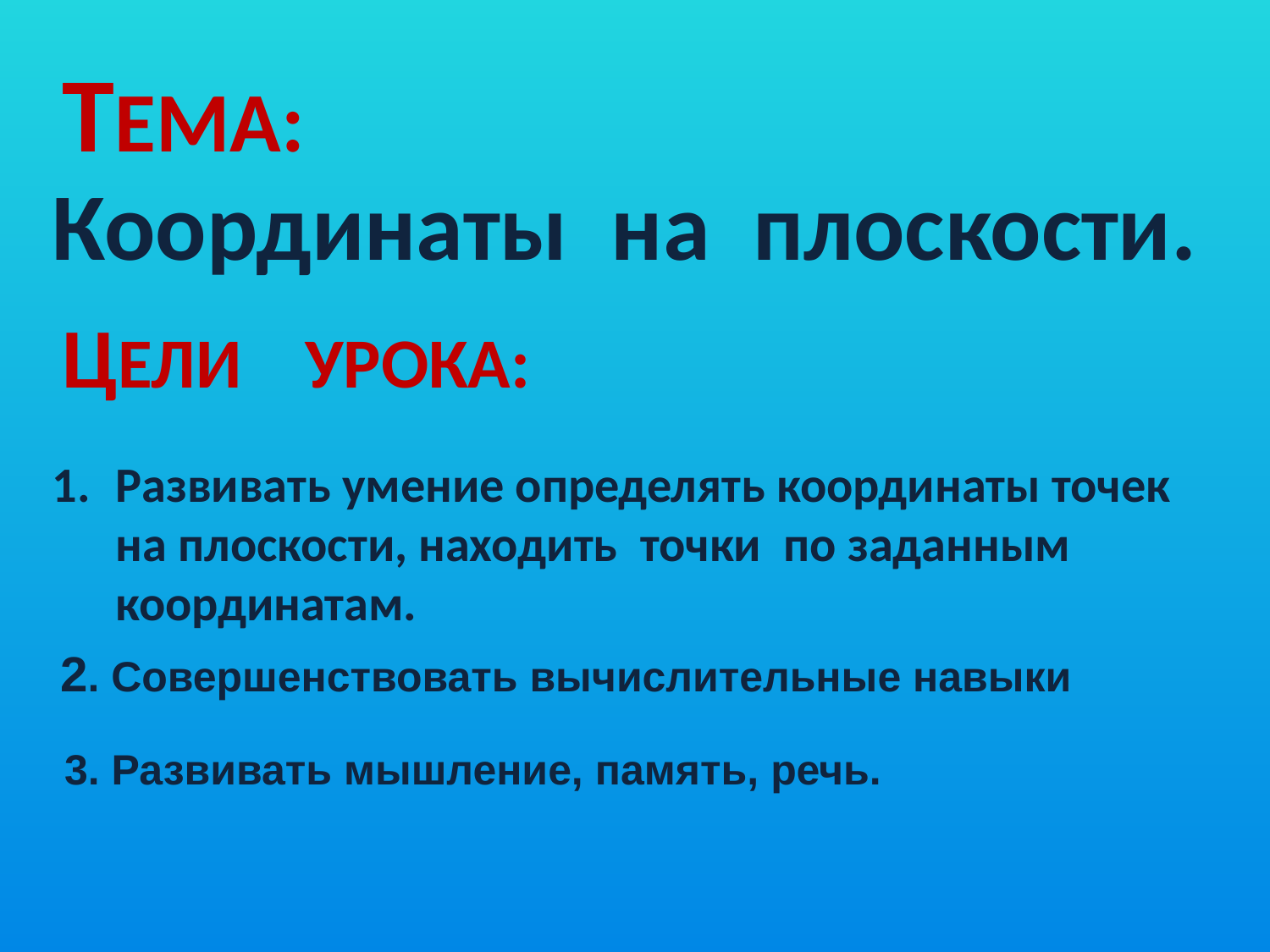

Тема:
Координаты  на  плоскости.
Цели    урока:
Развивать умение определять координаты точек на плоскости, находить  точки  по заданным координатам.
2. Совершенствовать вычислительные навыки
3. Развивать мышление, память, речь.